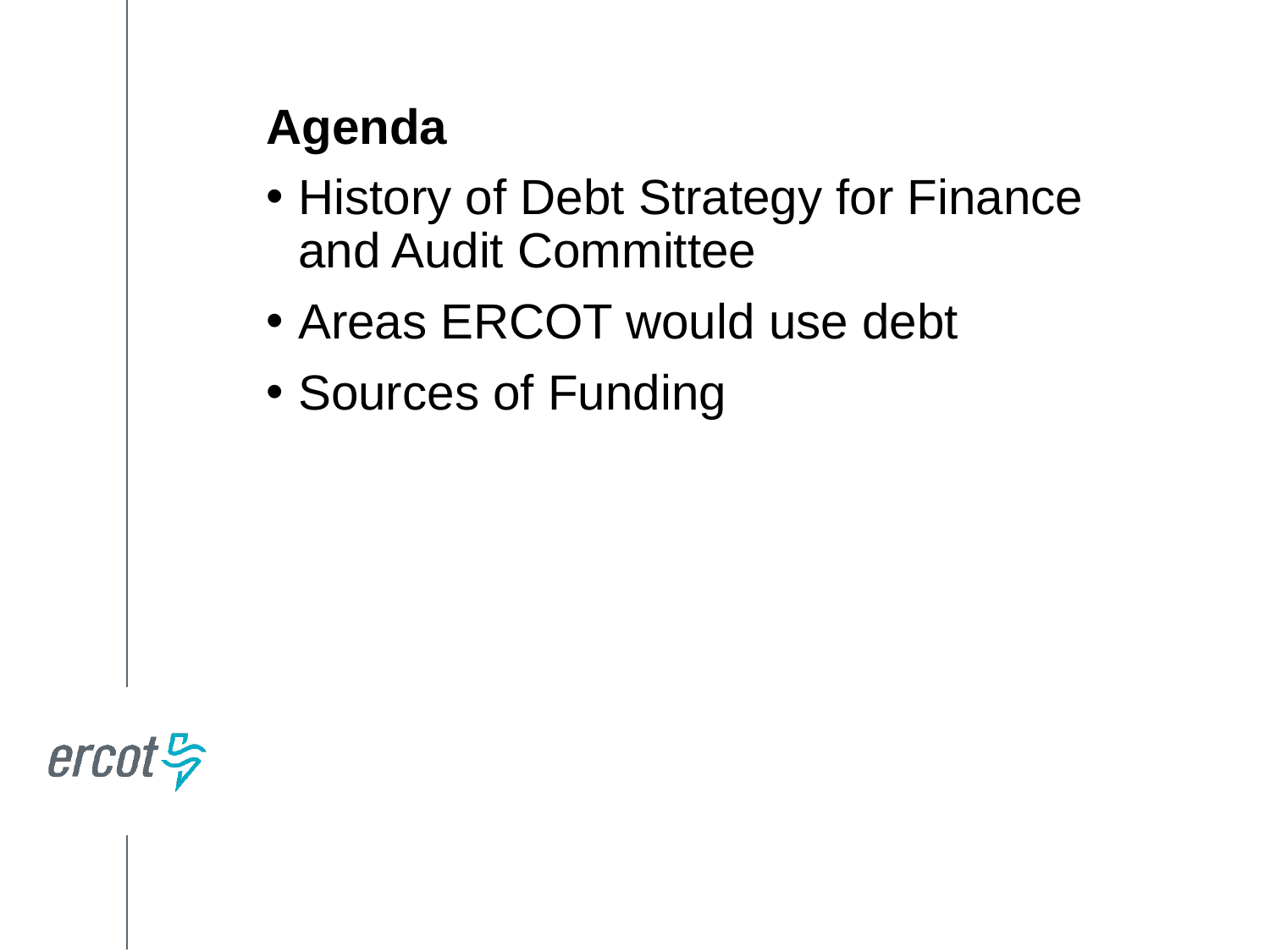

Agenda
History of Debt Strategy for Finance and Audit Committee
Areas ERCOT would use debt
Sources of Funding